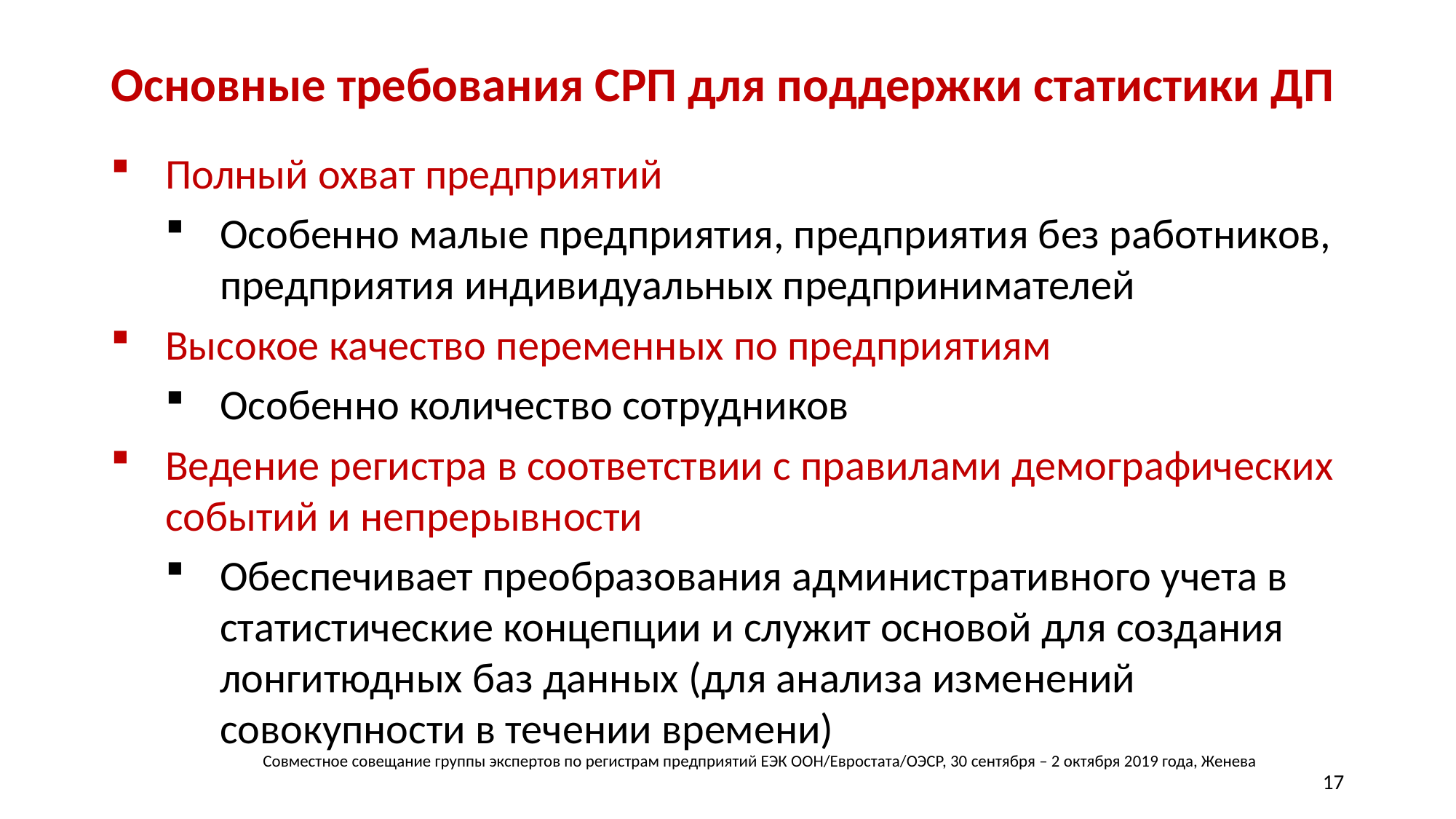

# Основные требования СРП для поддержки статистики ДП
Полный охват предприятий
Особенно малые предприятия, предприятия без работников, предприятия индивидуальных предпринимателей
Высокое качество переменных по предприятиям
Особенно количество сотрудников
Ведение регистра в соответствии с правилами демографических событий и непрерывности
Обеспечивает преобразования административного учета в статистические концепции и служит основой для создания лонгитюдных баз данных (для анализа изменений совокупности в течении времени)
Совместное совещание группы экспертов по регистрам предприятий ЕЭК ООН/Евростата/ОЭСР, 30 сентября – 2 октября 2019 года, Женева
17